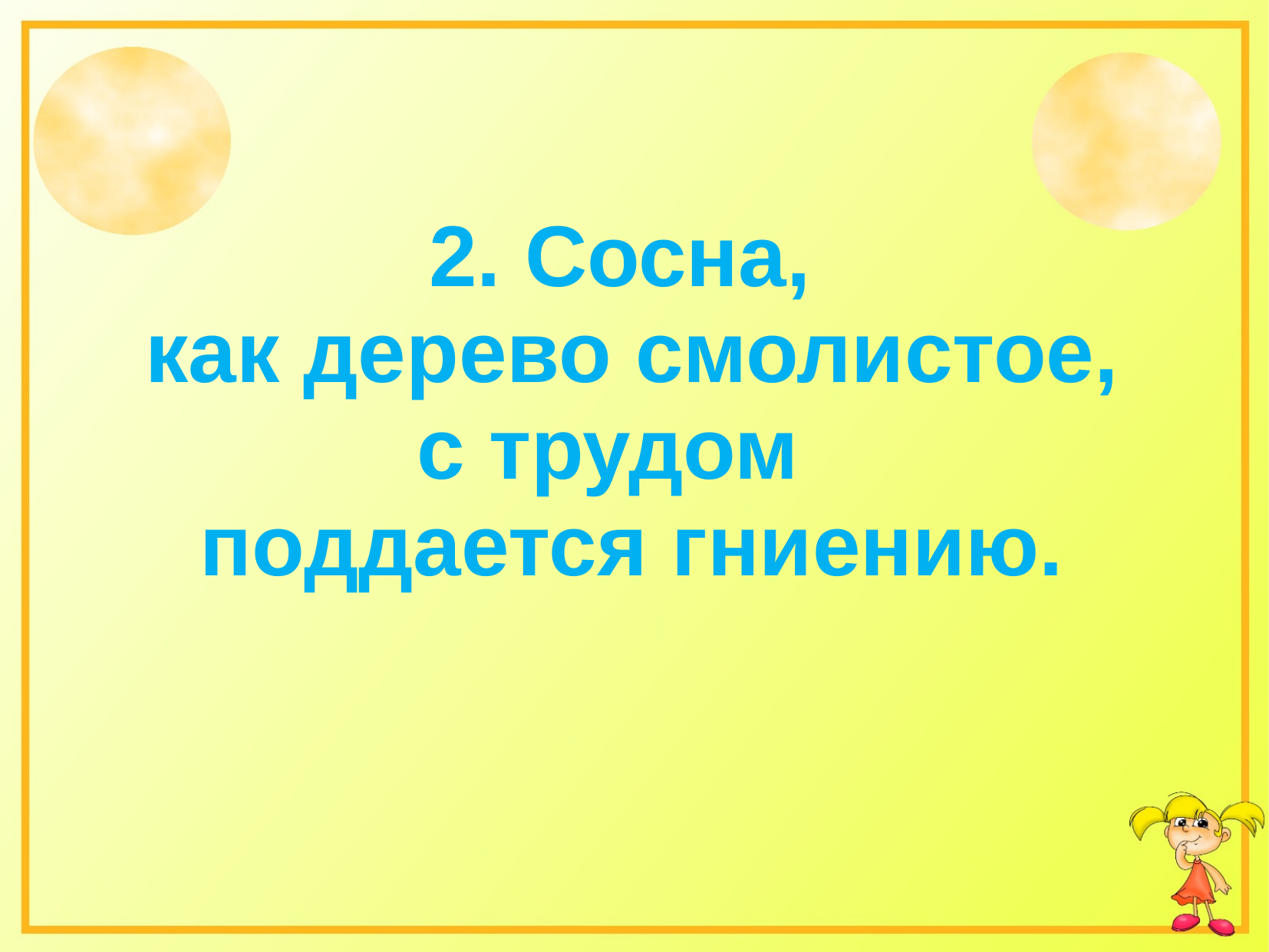

#
2. Сосна,
как дерево смолистое,
с трудом
поддается гниению.